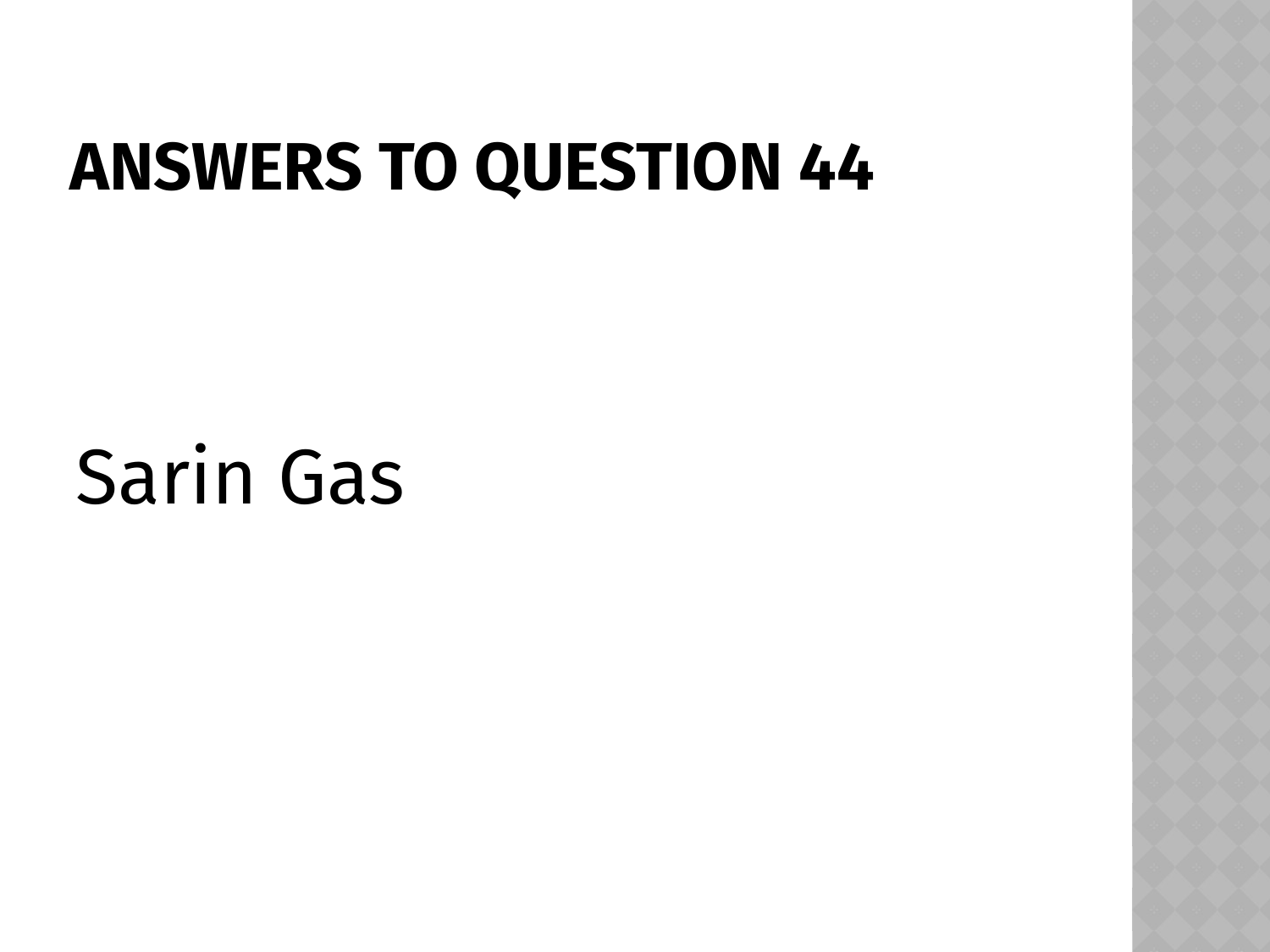

# Answers to question 44

Sarin Gas